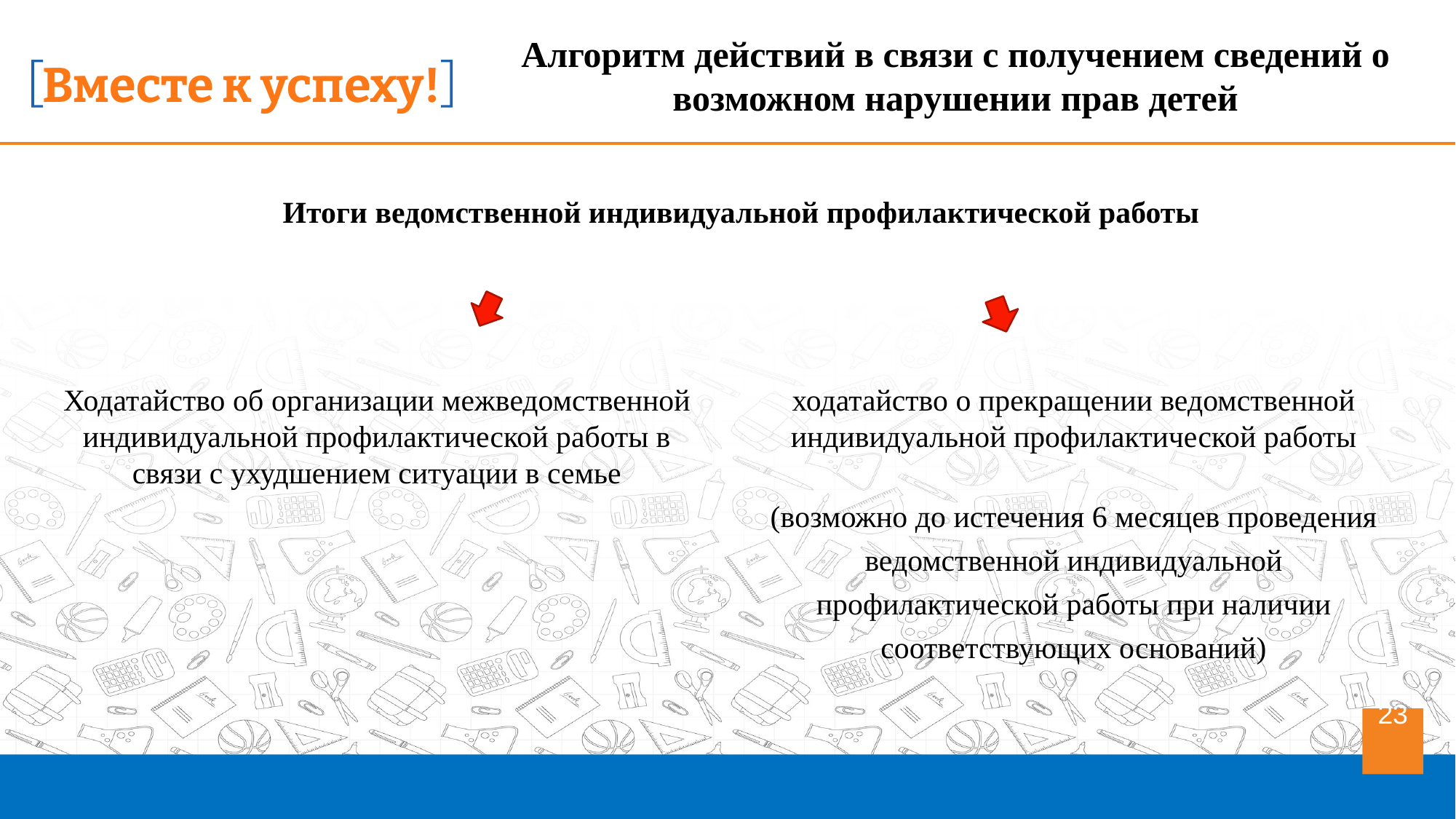

Алгоритм действий в связи с получением сведений о возможном нарушении прав детей
Итоги ведомственной индивидуальной профилактической работы

Ходатайство об организации межведомственной индивидуальной профилактической работы в связи с ухудшением ситуации в семье

ходатайство о прекращении ведомственной индивидуальной профилактической работы

(возможно до истечения 6 месяцев проведения ведомственной индивидуальной профилактической работы при наличии соответствующих оснований)